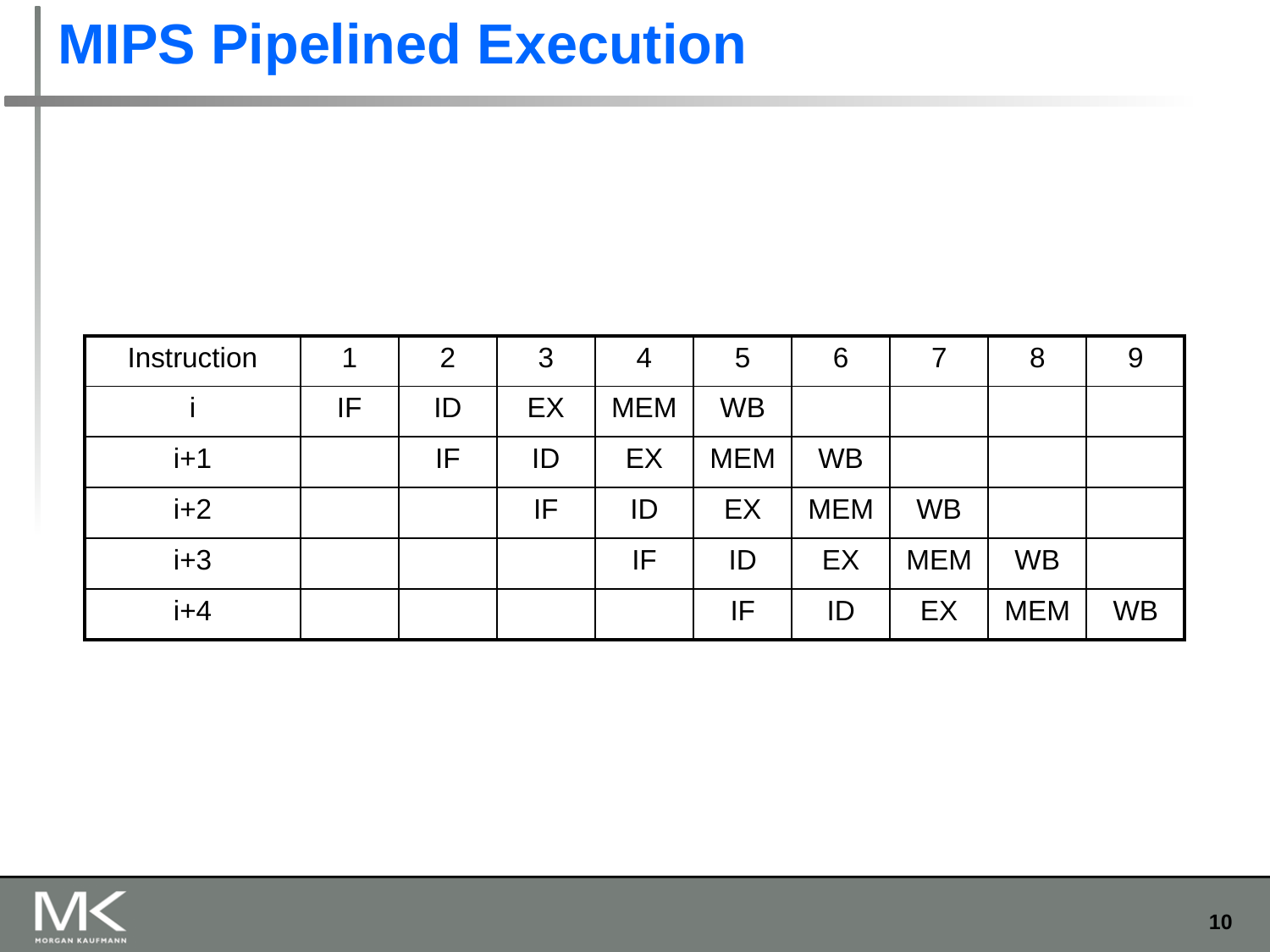

# MIPS Pipelined Execution
| Instruction | 1 | 2 | 3 | 4 | 5 | 6 | 7 | 8 | 9 |
| --- | --- | --- | --- | --- | --- | --- | --- | --- | --- |
| i | IF | ID | EX | MEM | WB |  |  |  |  |
| i+1 |  | IF | ID | EX | MEM | WB |  |  |  |
| i+2 |  |  | IF | ID | EX | MEM | WB |  |  |
| i+3 |  |  |  | IF | ID | EX | MEM | WB |  |
| i+4 |  |  |  |  | IF | ID | EX | MEM | WB |